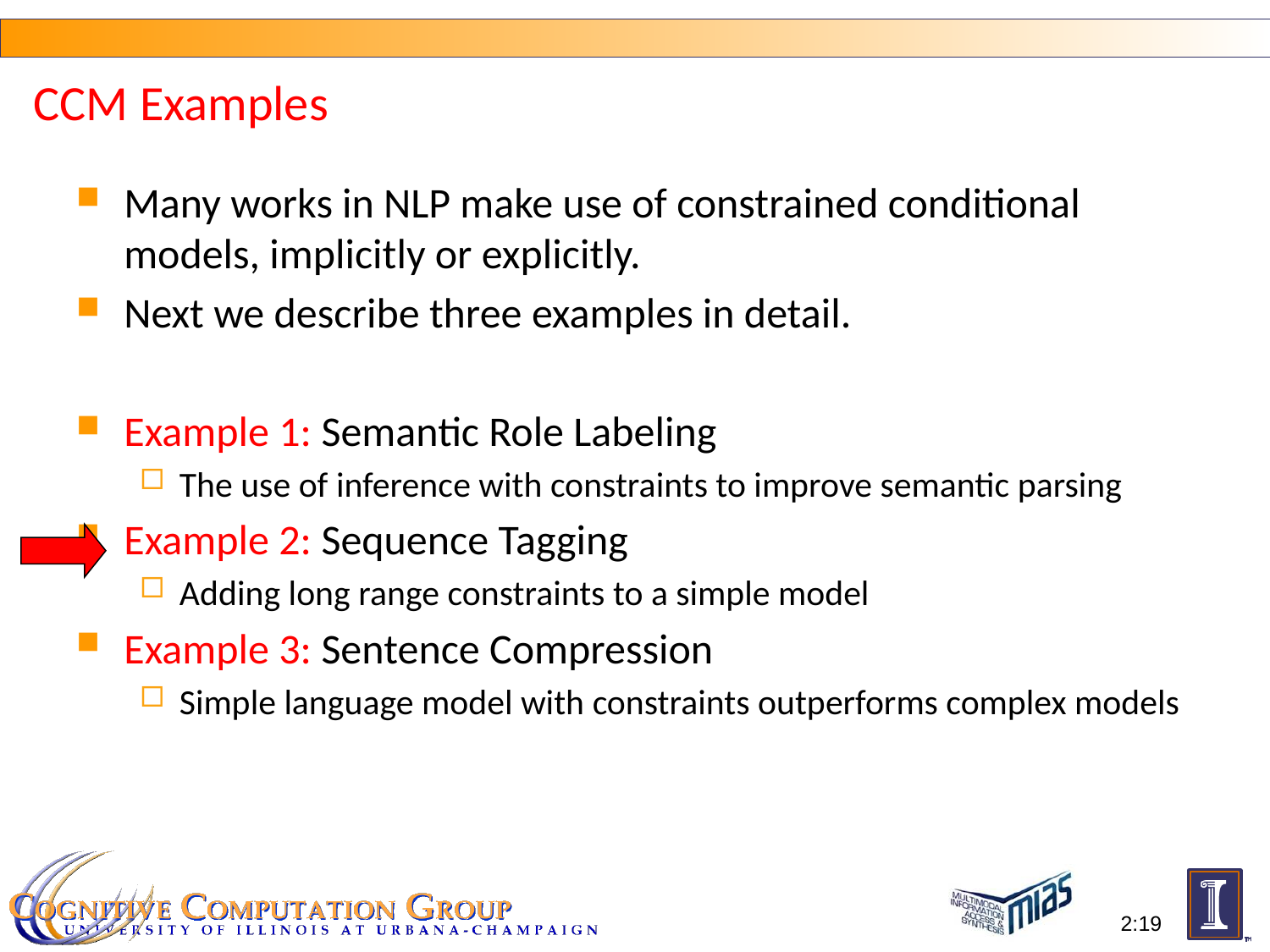

CCM Examples
Many works in NLP make use of constrained conditional models, implicitly or explicitly.
Next we describe three examples in detail.

Example 1: Semantic Role Labeling
The use of inference with constraints to improve semantic parsing
Example 2: Sequence Tagging
Adding long range constraints to a simple model
Example 3: Sentence Compression
Simple language model with constraints outperforms complex models

2:19